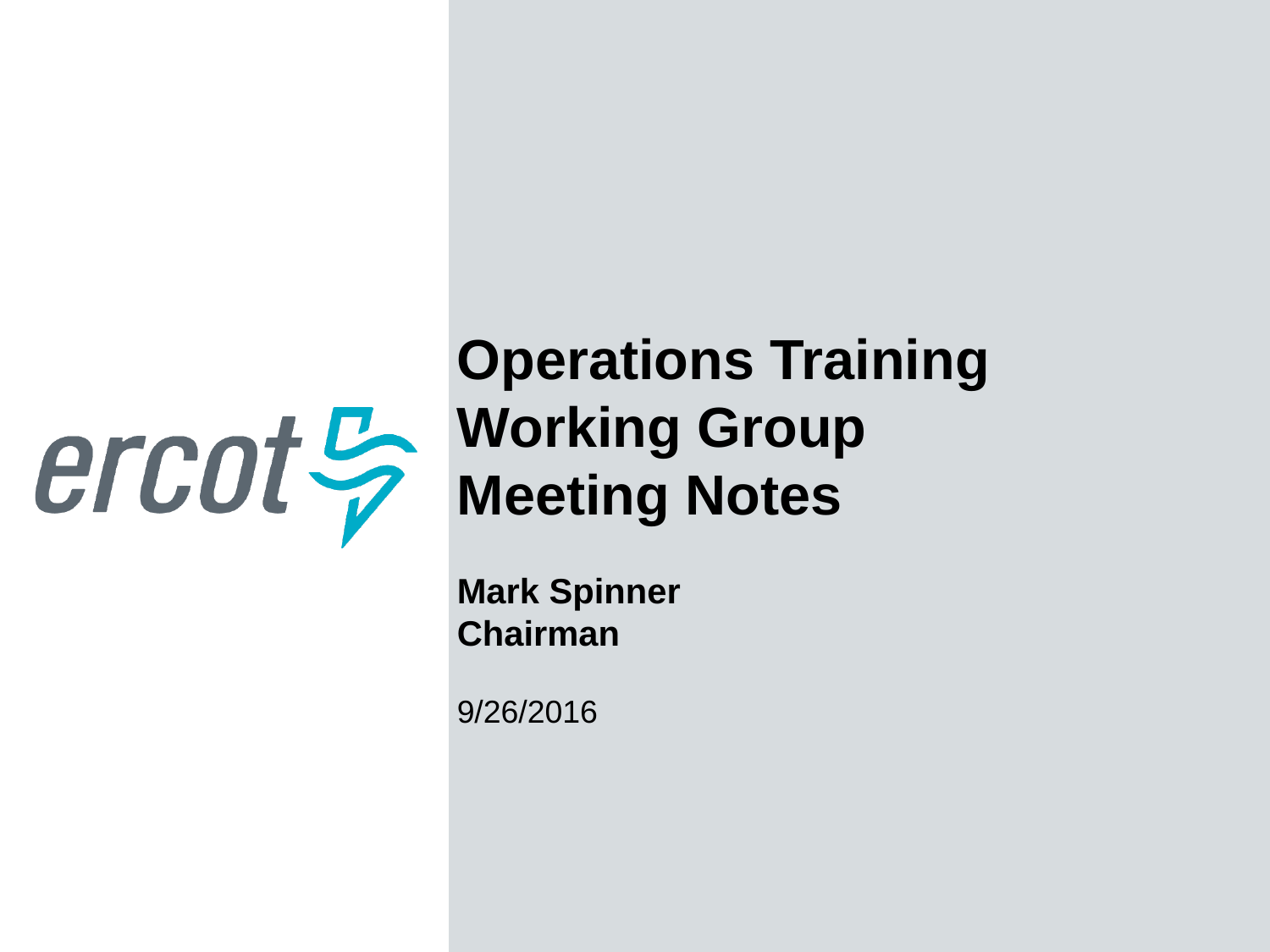

Operations Training Working Group
Meeting Notes

Mark Spinner
Chairman

9/26/2016